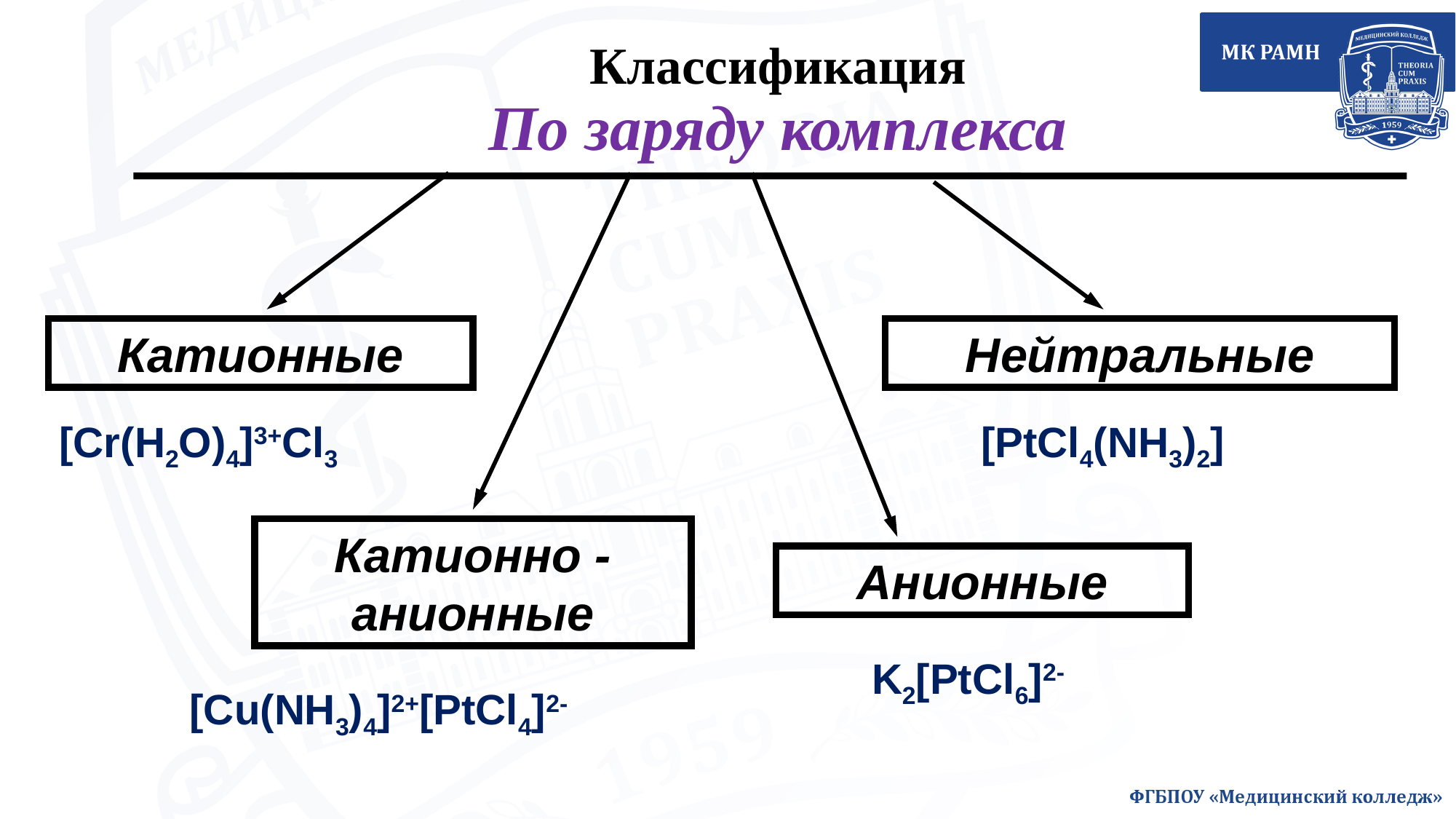

# Классификация По заряду комплекса

Катионные

Катионно - анионные

Анионные

Нейтральные
[Cr(H2O)4]3+Cl3
[PtCl4(NH3)2]
K2[PtCl6]2-
[Cu(NH3)4]2+[PtCl4]2-